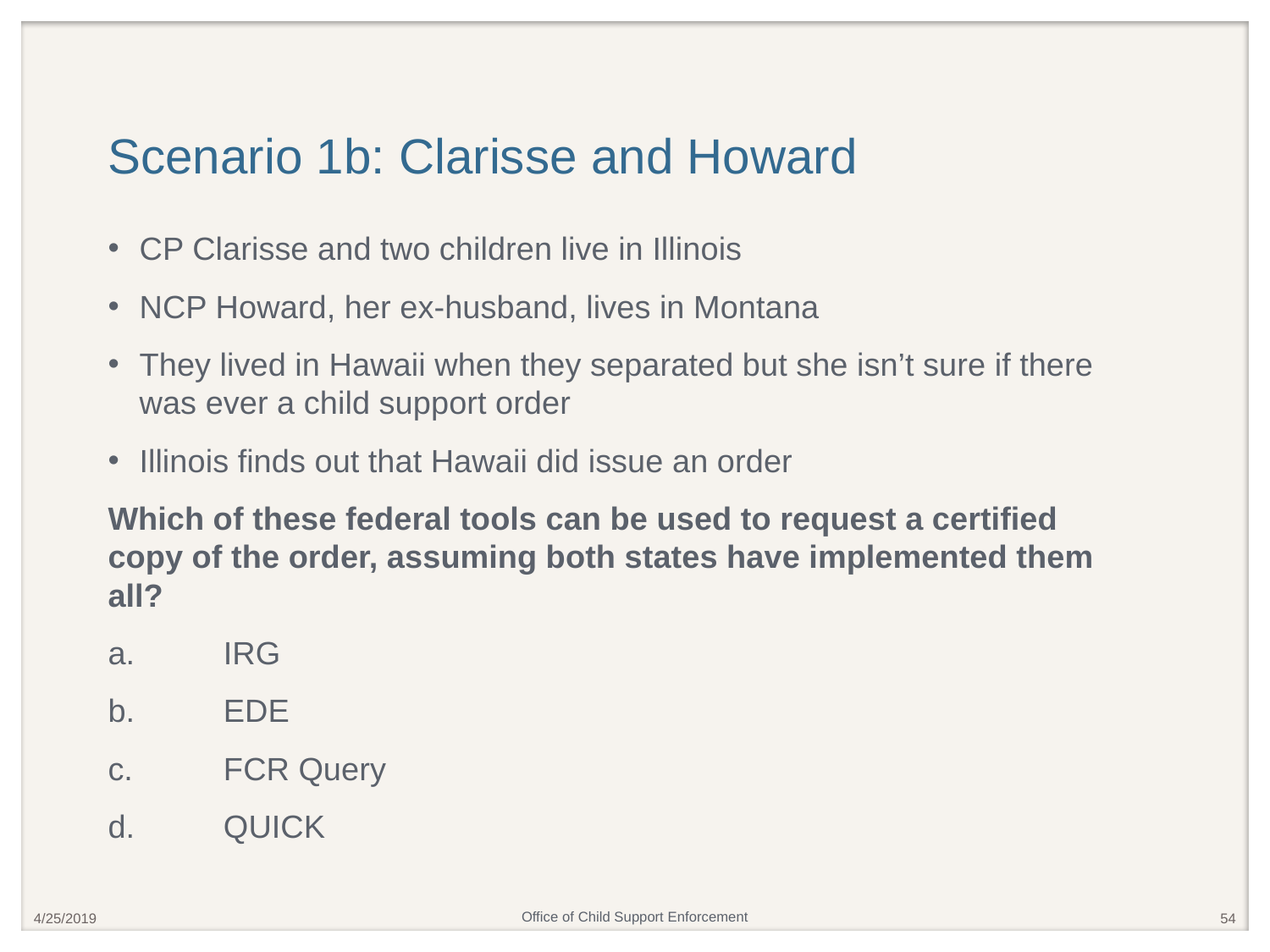

# Scenario 1b: Clarisse and Howard
CP Clarisse and two children live in Illinois
NCP Howard, her ex-husband, lives in Montana
They lived in Hawaii when they separated but she isn’t sure if there was ever a child support order
Illinois finds out that Hawaii did issue an order
Which of these federal tools can be used to request a certified copy of the order, assuming both states have implemented them all?
a.	IRG
b.	EDE
c.	FCR Query
d.	QUICK
4/25/2019
54